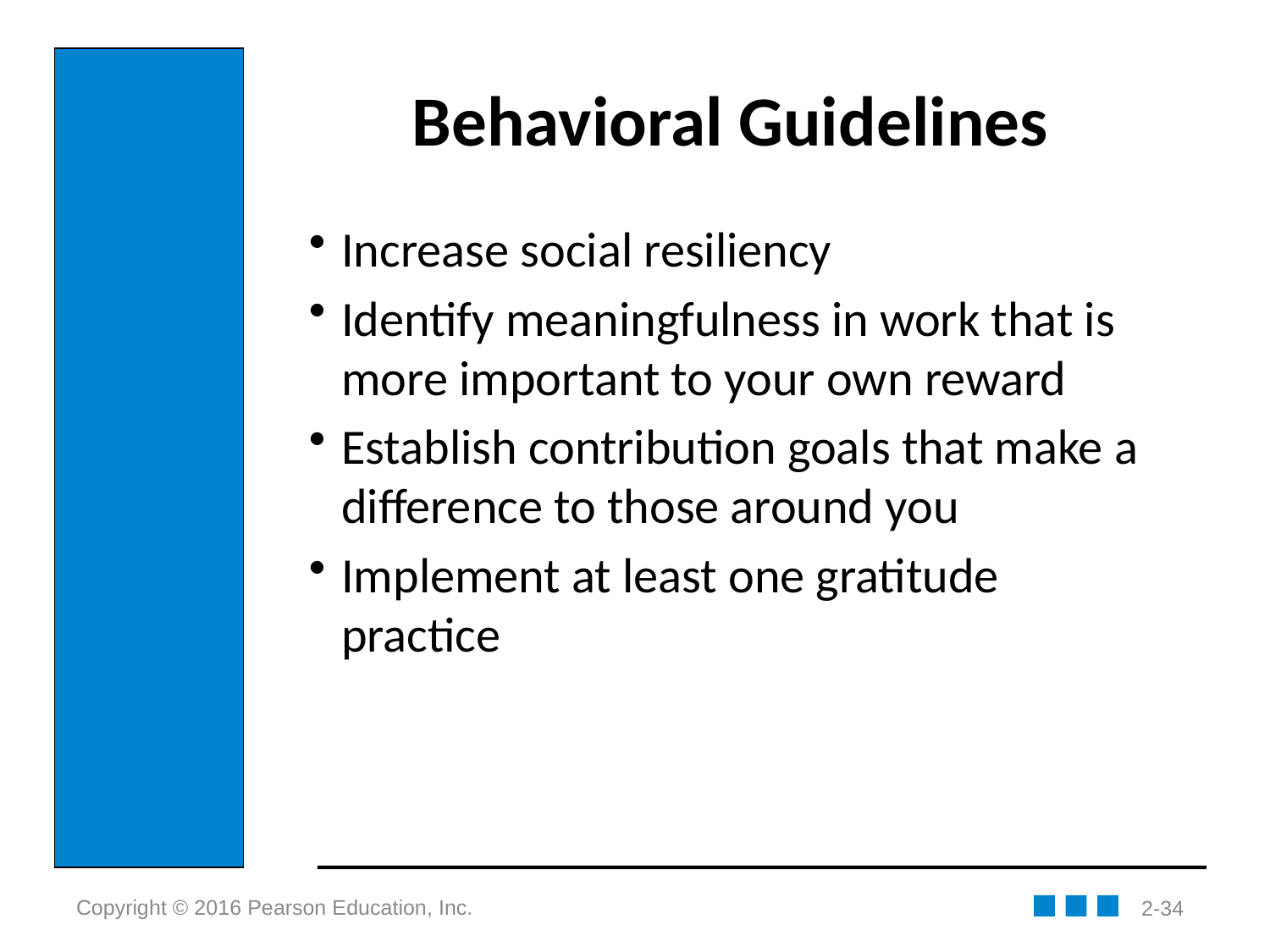

# Behavioral Guidelines

Increase social resiliency
Identify meaningfulness in work that is more important to your own reward
Establish contribution goals that make a difference to those around you
Implement at least one gratitude practice

2-34
Copyright © 2016 Pearson Education, Inc.